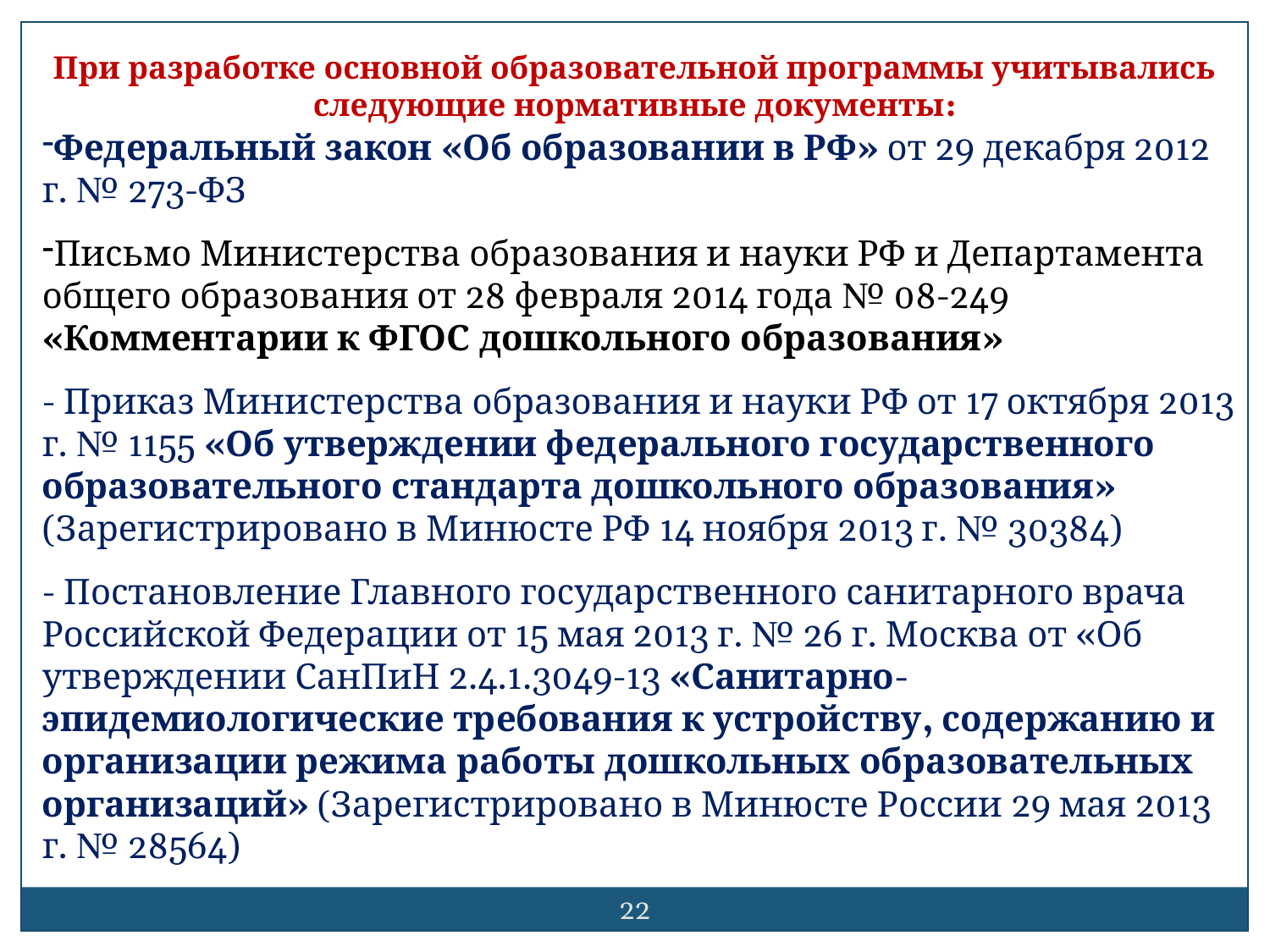

При разработке основной образовательной программы учитывались следующие нормативные документы:
Федеральный закон «Об образовании в РФ» от 29 декабря 2012 г. № 273-ФЗ
Письмо Министерства образования и науки РФ и Департамента общего образования от 28 февраля 2014 года № 08-249 «Комментарии к ФГОС дошкольного образования»
- Приказ Министерства образования и науки РФ от 17 октября 2013 г. № 1155 «Об утверждении федерального государственного образовательного стандарта дошкольного образования» (Зарегистрировано в Минюсте РФ 14 ноября 2013 г. № 30384)
- Постановление Главного государственного санитарного врача Российской Федерации от 15 мая 2013 г. № 26 г. Москва от «Об утверждении СанПиН 2.4.1.3049-13 «Санитарно- эпидемиологические требования к устройству, содержанию и организации режима работы дошкольных образовательных организаций» (Зарегистрировано в Минюсте России 29 мая 2013 г. № 28564)

22